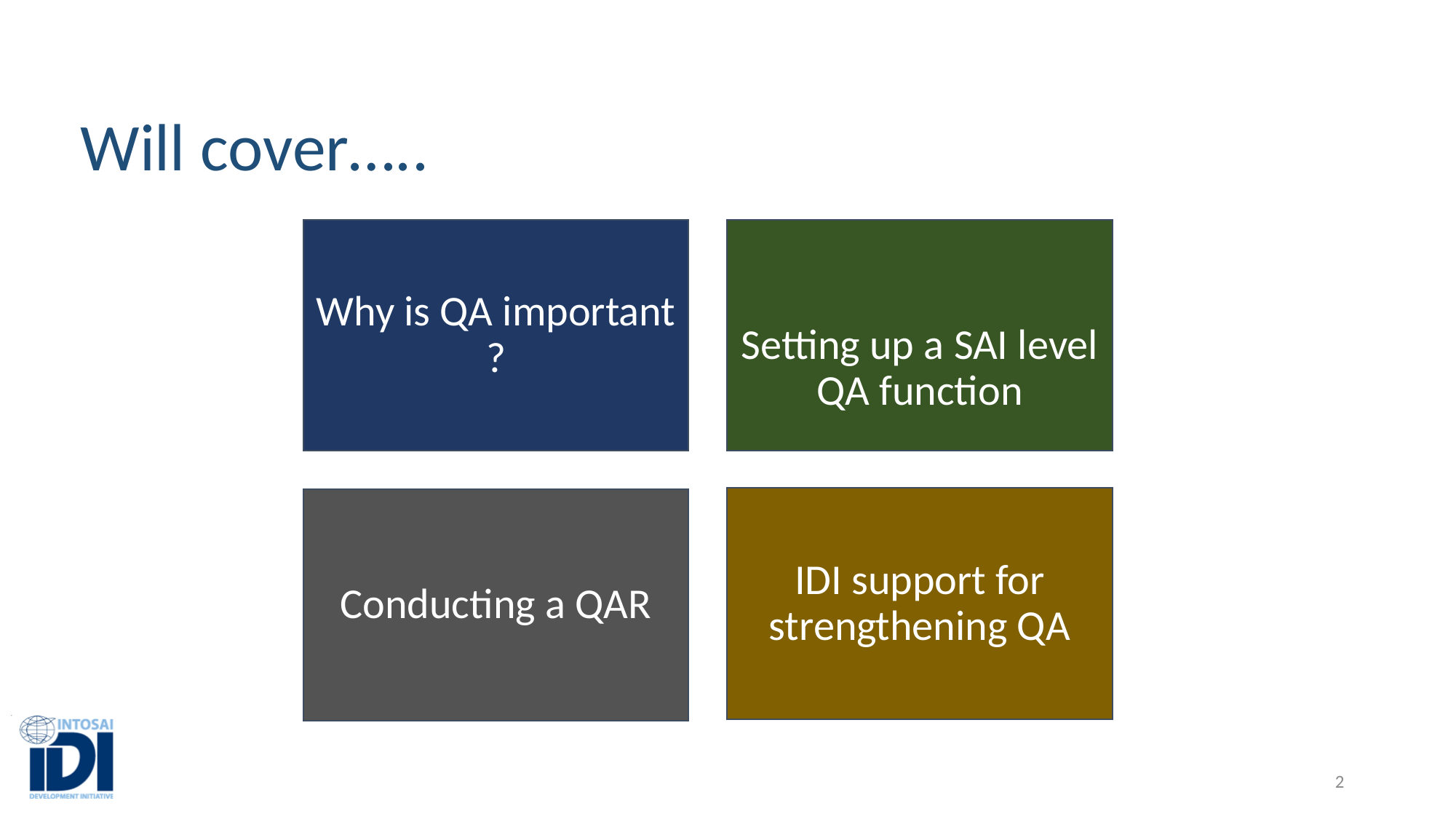

# Will cover…..
Why is QA important ?

Setting up a SAI level QA function
Conducting a QAR
IDI support for strengthening QA
2